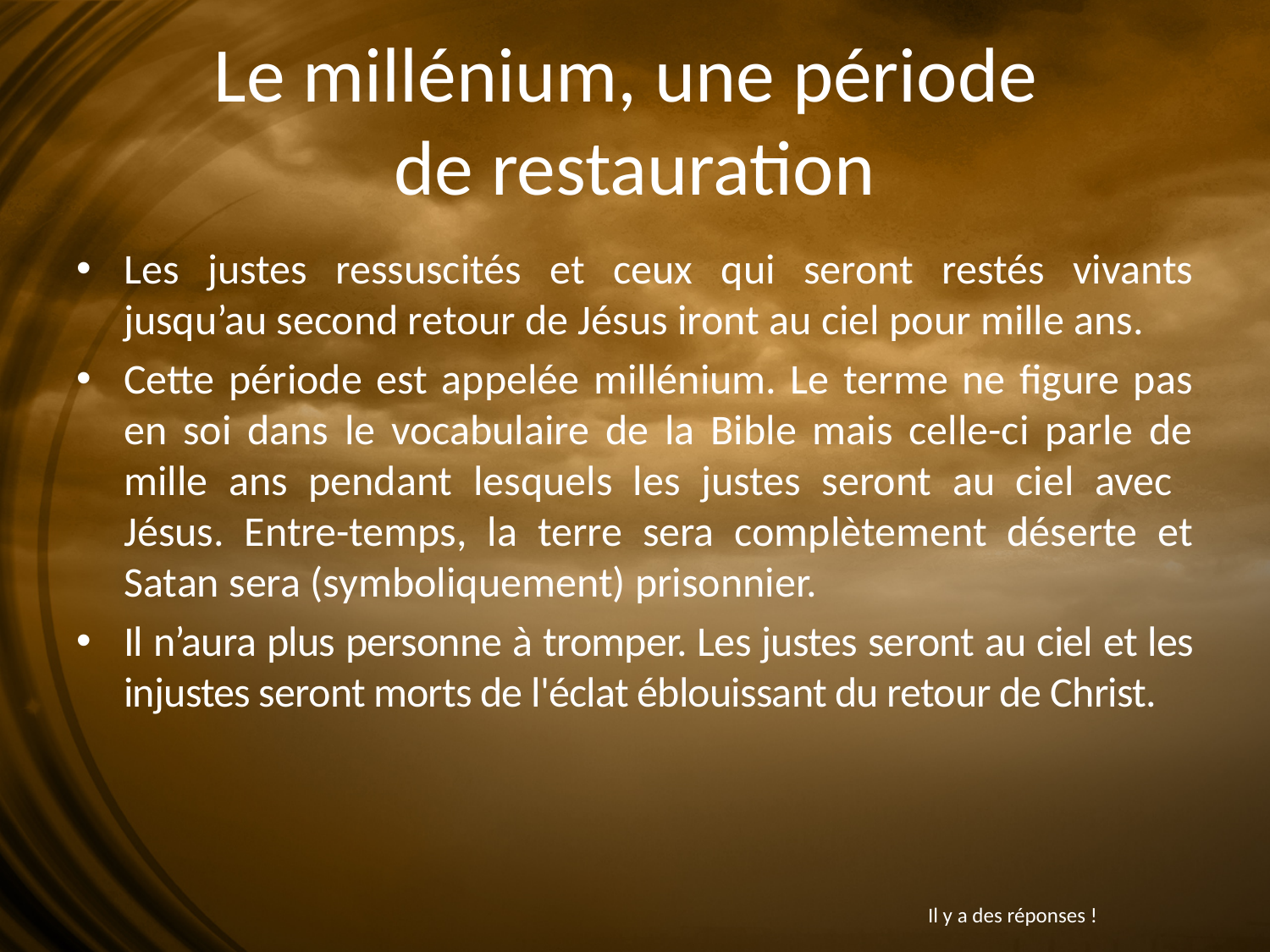

# Le millénium, une période de restauration
Les justes ressuscités et ceux qui seront restés vivants jusqu’au second retour de Jésus iront au ciel pour mille ans.
Cette période est appelée millénium. Le terme ne figure pas en soi dans le vocabulaire de la Bible mais celle-ci parle de mille ans pendant lesquels les justes seront au ciel avec
Jésus. Entre-temps, la terre sera complètement déserte et Satan sera (symboliquement) prisonnier.
Il n’aura plus personne à tromper. Les justes seront au ciel et les injustes seront morts de l'éclat éblouissant du retour de Christ.
Il y a des réponses !